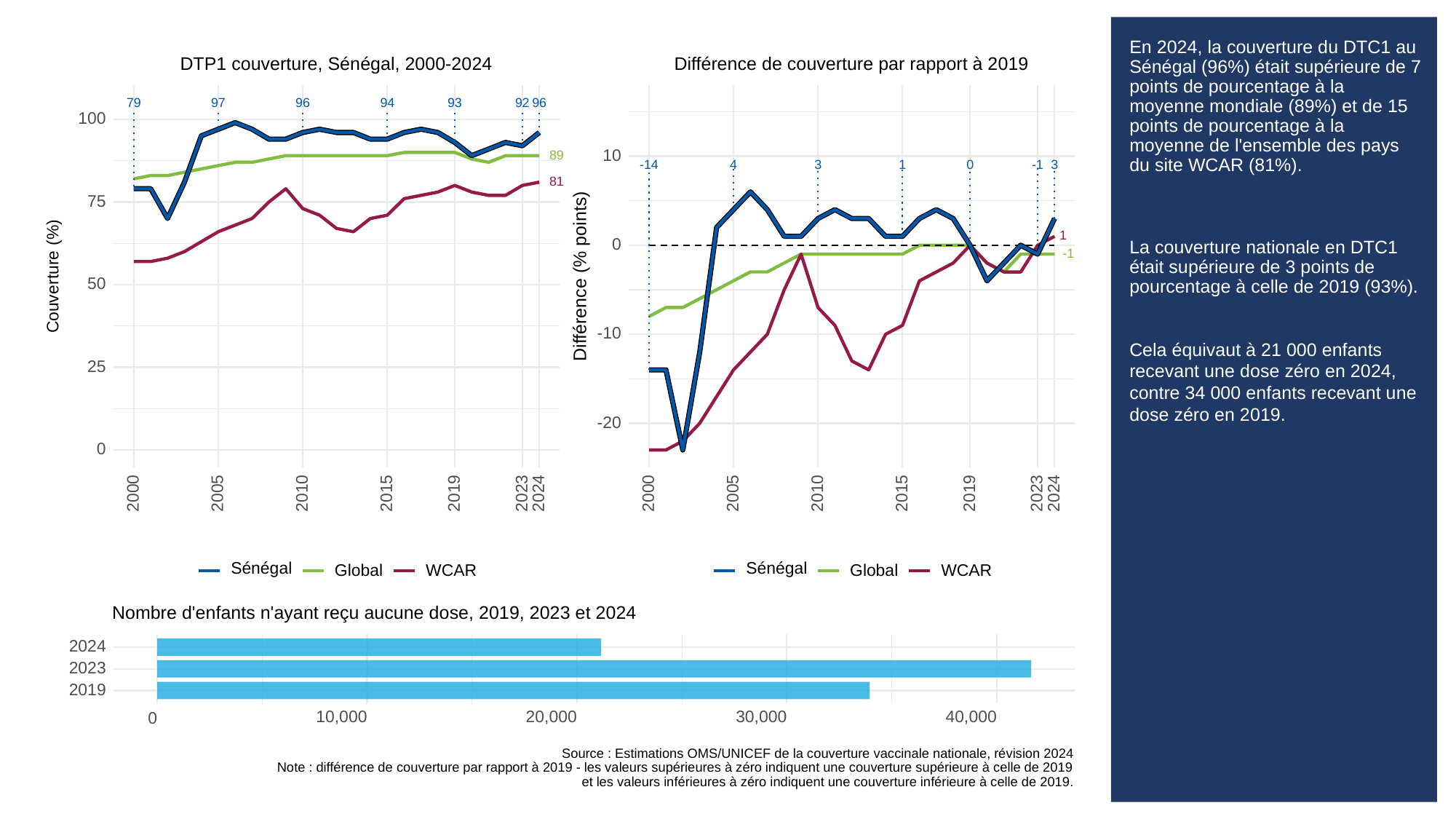

# En 2024, la couverture du DTC1 au Sénégal (96%) était supérieure de 7 points de pourcentage à la moyenne mondiale (89%) et de 15 points de pourcentage à la moyenne de l'ensemble des pays du site WCAR (81%).

La couverture nationale en DTC1 était supérieure de 3 points de pourcentage à celle de 2019 (93%).

Cela équivaut à 21 000 enfants recevant une dose zéro en 2024, contre 34 000 enfants recevant une dose zéro en 2019.

DTP1 couverture, Sénégal, 2000-2024
Différence de couverture par rapport à 2019

93
79
97
96
94
92
96

100

10
89

3
3
0
-14
1
-1
4

81

75

1

0

-1
Différence (% points)
Couverture (%)
50

-10

25

-20

0

2023
2023
2000
2005
2010
2015
2019
2024
2000
2005
2010
2015
2019
2024
Sénégal
Sénégal
Global
WCAR
Global
WCAR

Nombre d'enfants n'ayant reçu aucune dose, 2019, 2023 et 2024

2024

2023

2019

10,000
20,000
30,000
40,000
0
Source : Estimations OMS/UNICEF de la couverture vaccinale nationale, révision 2024
Note : différence de couverture par rapport à 2019 - les valeurs supérieures à zéro indiquent une couverture supérieure à celle de 2019
et les valeurs inférieures à zéro indiquent une couverture inférieure à celle de 2019.